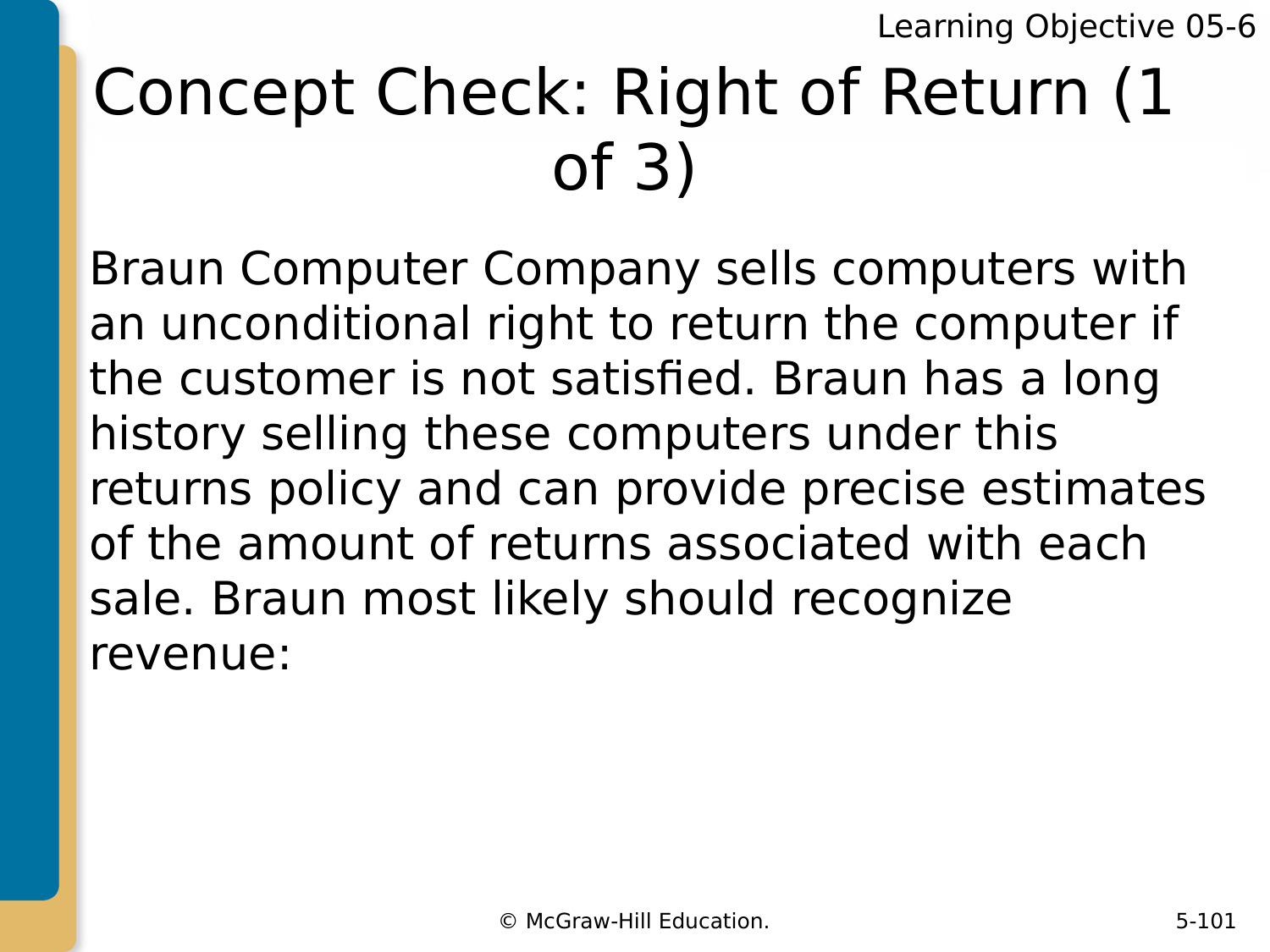

Learning Objective 05-6
# Concept Check: Right of Return (1 of 3)
Braun Computer Company sells computers with an unconditional right to return the computer if the customer is not satisfied. Braun has a long history selling these computers under this returns policy and can provide precise estimates of the amount of returns associated with each sale. Braun most likely should recognize revenue: